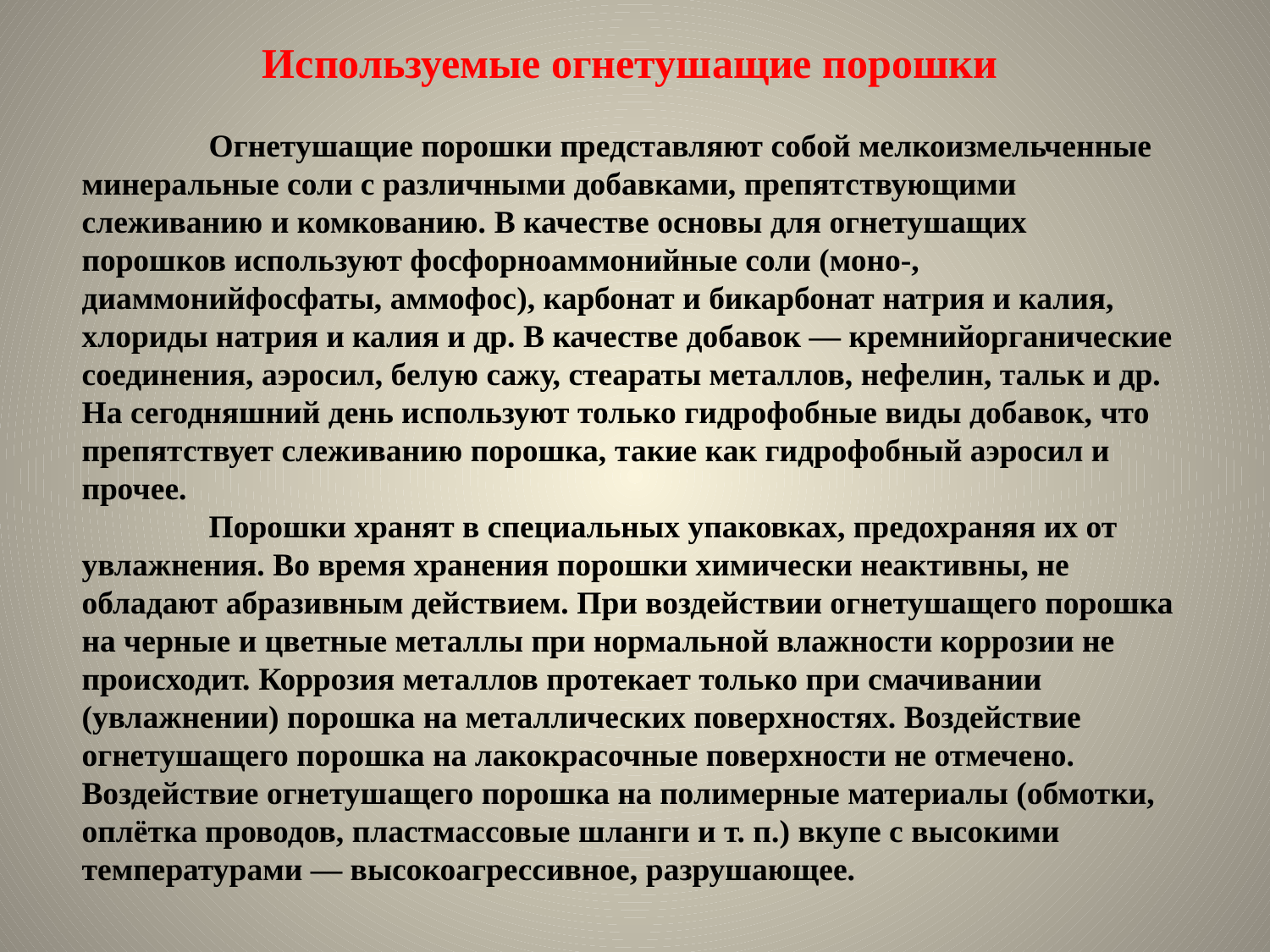

Используемые огнетушащие порошки

	Огнетушащие порошки представляют собой мелкоизмельченные минеральные соли с различными добавками, препятствующими слеживанию и комкованию. В качестве основы для огнетушащих порошков используют фосфорноаммонийные соли (моно-, диаммонийфосфаты, аммофос), карбонат и бикарбонат натрия и калия, хлориды натрия и калия и др. В качестве добавок — кремнийорганические соединения, аэросил, белую сажу, стеараты металлов, нефелин, тальк и др. На сегодняшний день используют только гидрофобные виды добавок, что препятствует слеживанию порошка, такие как гидрофобный аэросил и прочее.
	Порошки хранят в специальных упаковках, предохраняя их от увлажнения. Во время хранения порошки химически неактивны, не обладают абразивным действием. При воздействии огнетушащего порошка на черные и цветные металлы при нормальной влажности коррозии не происходит. Коррозия металлов протекает только при смачивании (увлажнении) порошка на металлических поверхностях. Воздействие огнетушащего порошка на лакокрасочные поверхности не отмечено. Воздействие огнетушащего порошка на полимерные материалы (обмотки, оплётка проводов, пластмассовые шланги и т. п.) вкупе с высокими температурами — высокоагрессивное, разрушающее.